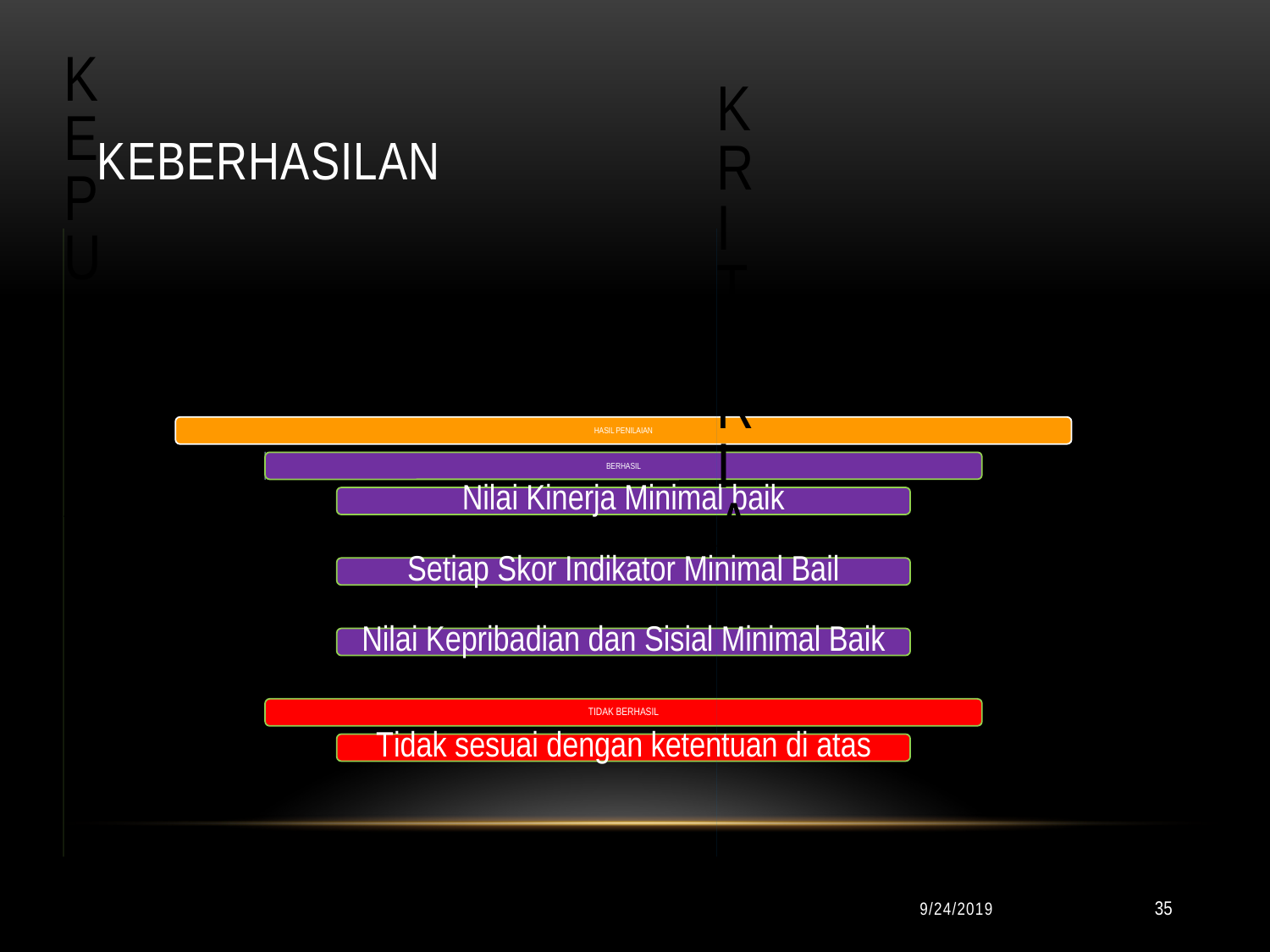

# KEBERHASILAN
HASIL PENILAIAN
BERHASIL
Nilai Kinerja Minimal baik
Setiap Skor Indikator Minimal Bail
TIDAK BERHASIL
Tidak sesuai dengan ketentuan di atas
Nilai Kepribadian dan Sisial Minimal Baik
9/24/2019
35